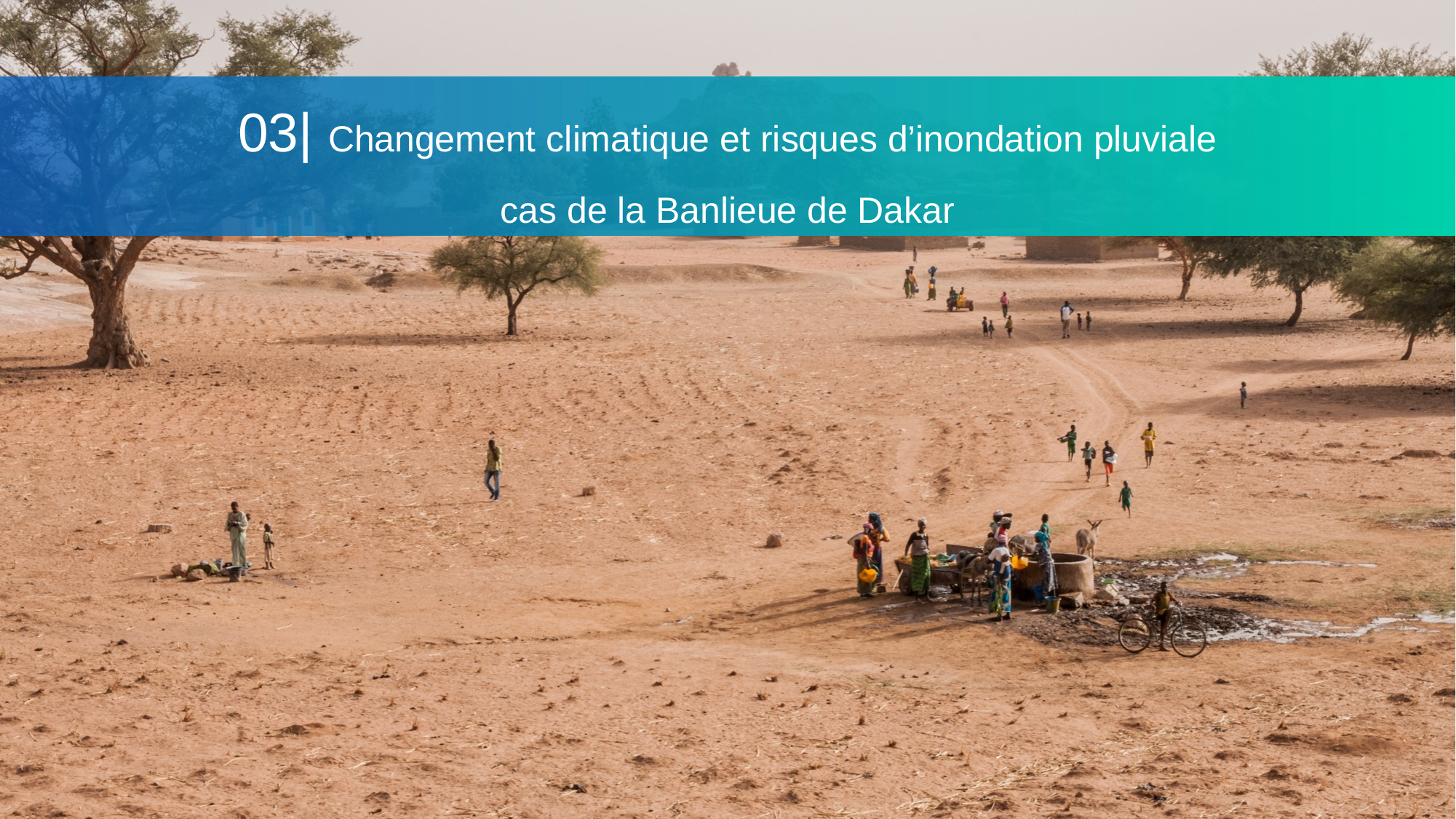

03| Changement climatique et risques d’inondation pluviale
cas de la Banlieue de Dakar